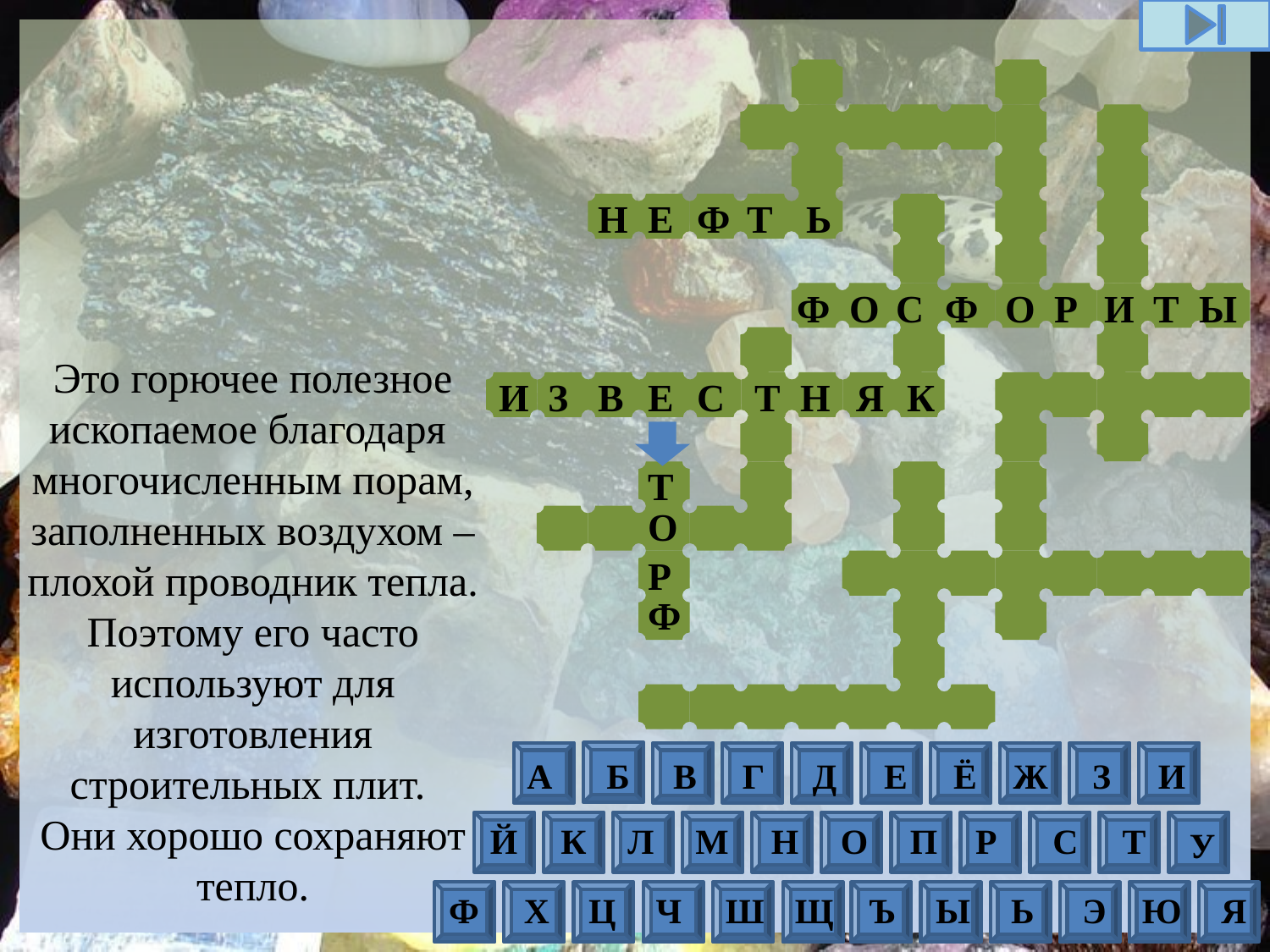

Ь
Н
Е
Ф
Т
О
С
Р
Ы
Ф
Ф
О
И
Т
Это горючее полезное ископаемое благодаря  многочисленным порам, заполненных воздухом – плохой проводник тепла. Поэтому его часто используют для изготовления строительных плит.
Они хорошо сохраняют тепло.
В
Е
С
Т
Я
И
З
Н
К

Т
О
Р
Ф

А
Б
В
Г
Д
Е
Ё
Ж
З
И

Й
К
Л
М
Н
О
П
Р
С
Т
У

Ф

Х

Ц
Ч

Ш

Щ

Ъ

Ы

Ь

Э

Ю

Я